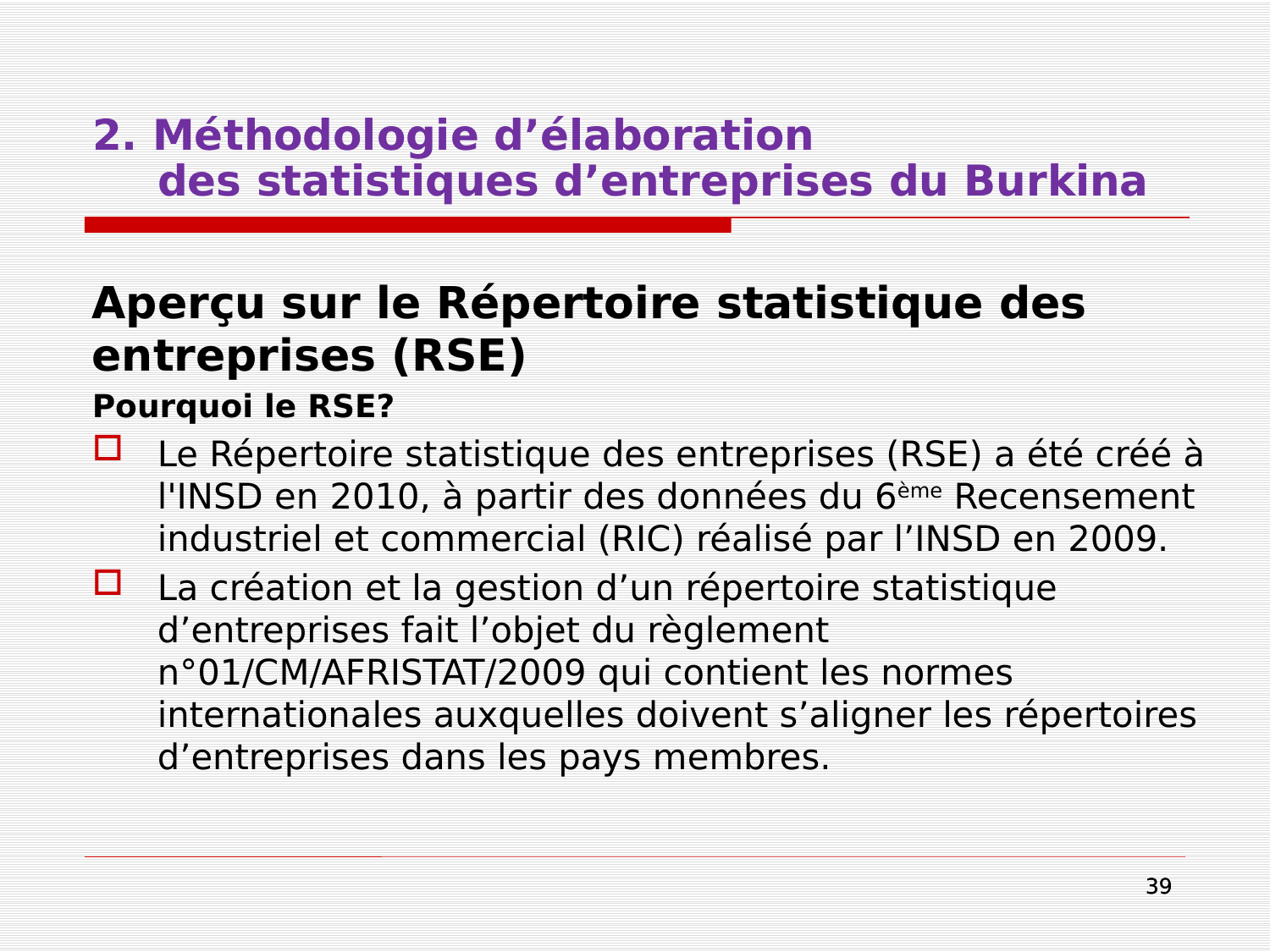

# 2. Méthodologie d’élaboration des statistiques d’entreprises du Burkina
Aperçu sur le Répertoire statistique des entreprises (RSE)
Pourquoi le RSE?
Le Répertoire statistique des entreprises (RSE) a été créé à l'INSD en 2010, à partir des données du 6ème Recensement industriel et commercial (RIC) réalisé par l’INSD en 2009.
La création et la gestion d’un répertoire statistique d’entreprises fait l’objet du règlement n°01/CM/AFRISTAT/2009 qui contient les normes internationales auxquelles doivent s’aligner les répertoires d’entreprises dans les pays membres.

39
39